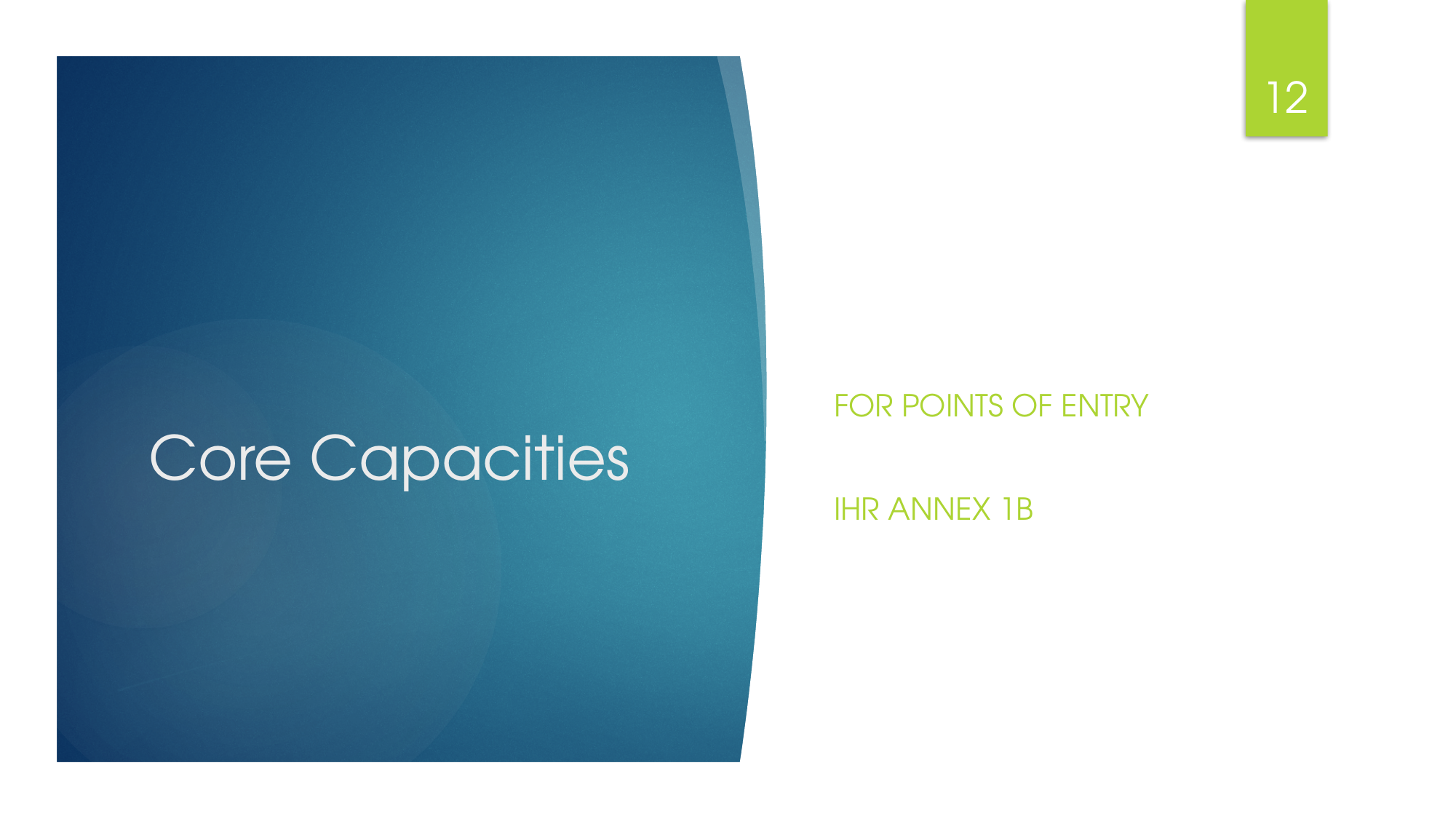

12
For points of entry

IHR Annex 1B
# Core Capacities